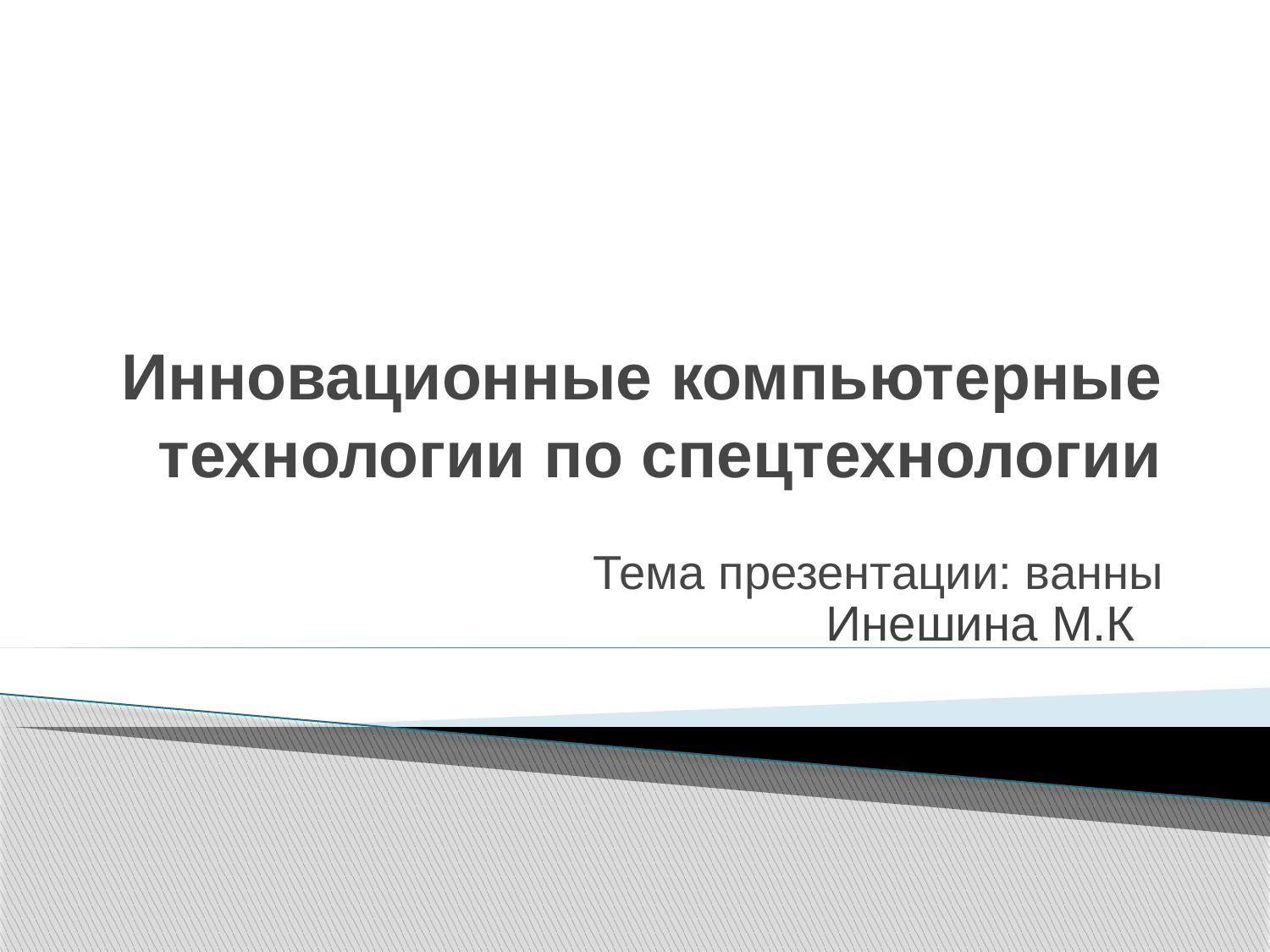

# Инновационные компьютерные технологии по спецтехнологии
Тема презентации: ванны
Инешина М.К